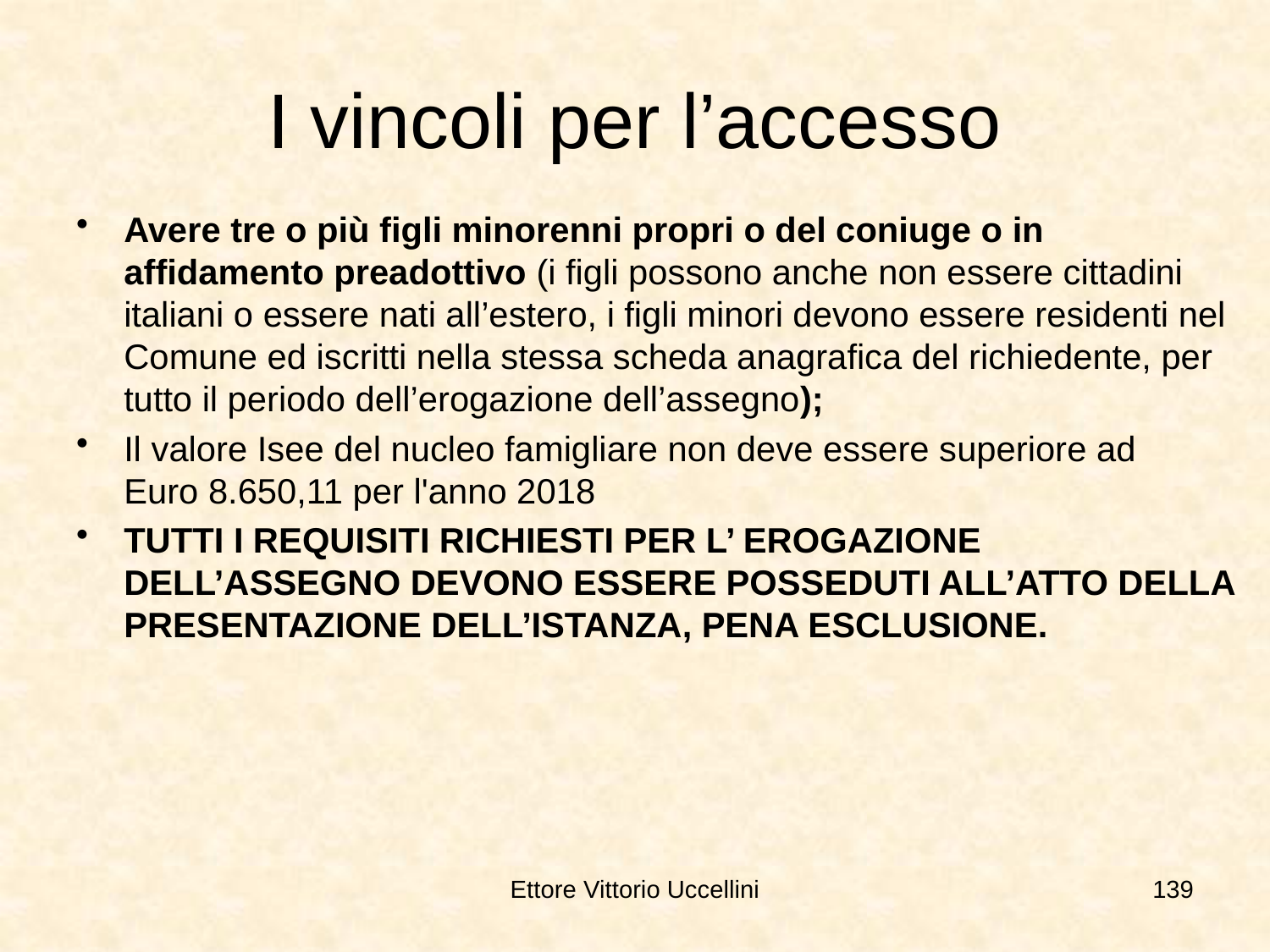

# I vincoli per l’accesso
Avere tre o più figli minorenni propri o del coniuge o in affidamento preadottivo (i figli possono anche non essere cittadini italiani o essere nati all’estero, i figli minori devono essere residenti nel Comune ed iscritti nella stessa scheda anagrafica del richiedente, per tutto il periodo dell’erogazione dell’assegno);
Il valore Isee del nucleo famigliare non deve essere superiore ad Euro 8.650,11 per l'anno 2018
TUTTI I REQUISITI RICHIESTI PER L’ EROGAZIONE DELL’ASSEGNO DEVONO ESSERE POSSEDUTI ALL’ATTO DELLA PRESENTAZIONE DELL’ISTANZA, PENA ESCLUSIONE.
Ettore Vittorio Uccellini
139